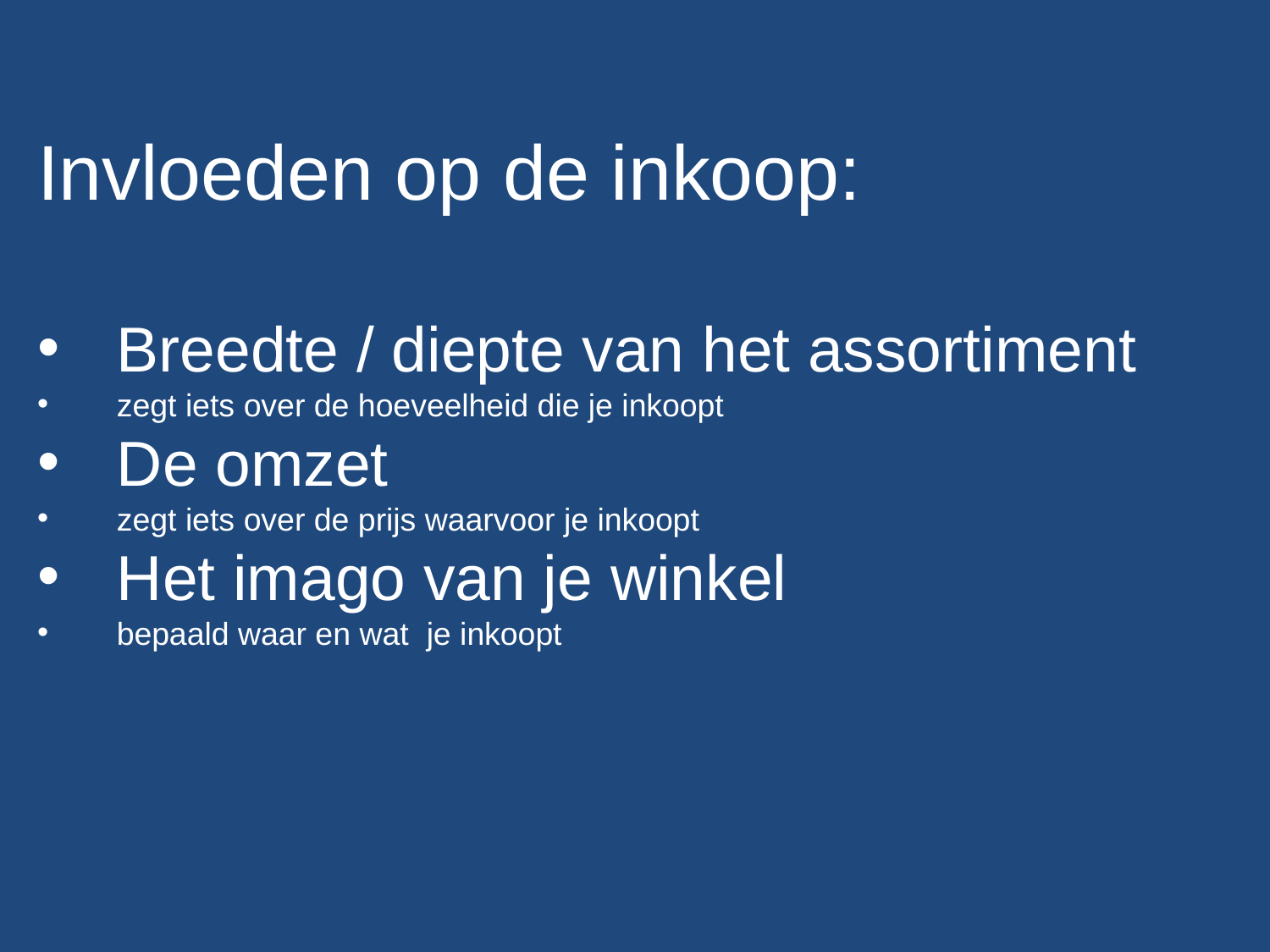

Invloeden op de inkoop:

Breedte / diepte van het assortiment
zegt iets over de hoeveelheid die je inkoopt
De omzet
zegt iets over de prijs waarvoor je inkoopt
Het imago van je winkel
bepaald waar en wat  je inkoopt